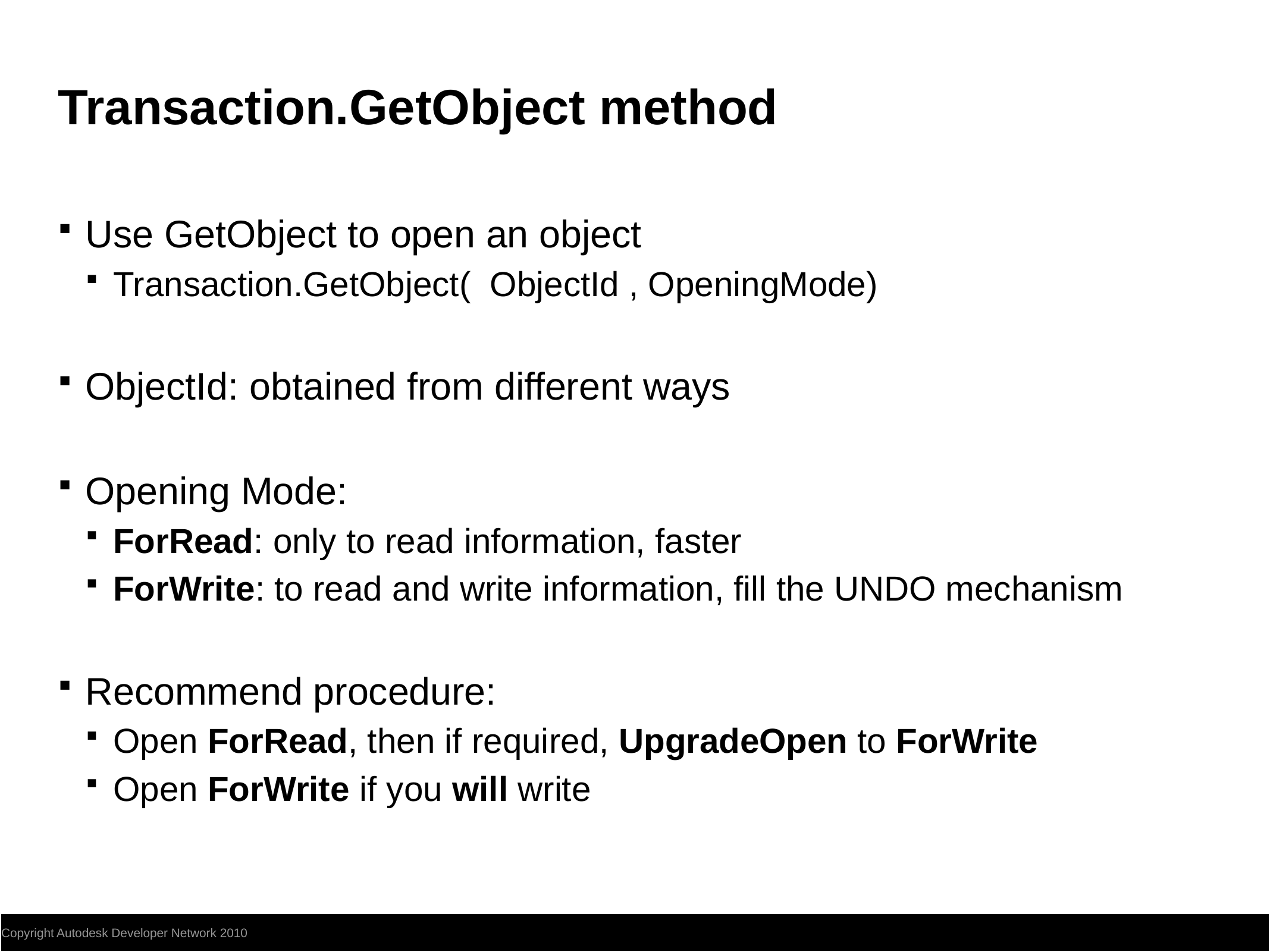

# Transaction.GetObject method
Use GetObject to open an object
Transaction.GetObject(  ObjectId , OpeningMode)

ObjectId: obtained from different ways

Opening Mode:
ForRead: only to read information, faster
ForWrite: to read and write information, fill the UNDO mechanism

Recommend procedure:
Open ForRead, then if required, UpgradeOpen to ForWrite
Open ForWrite if you will write